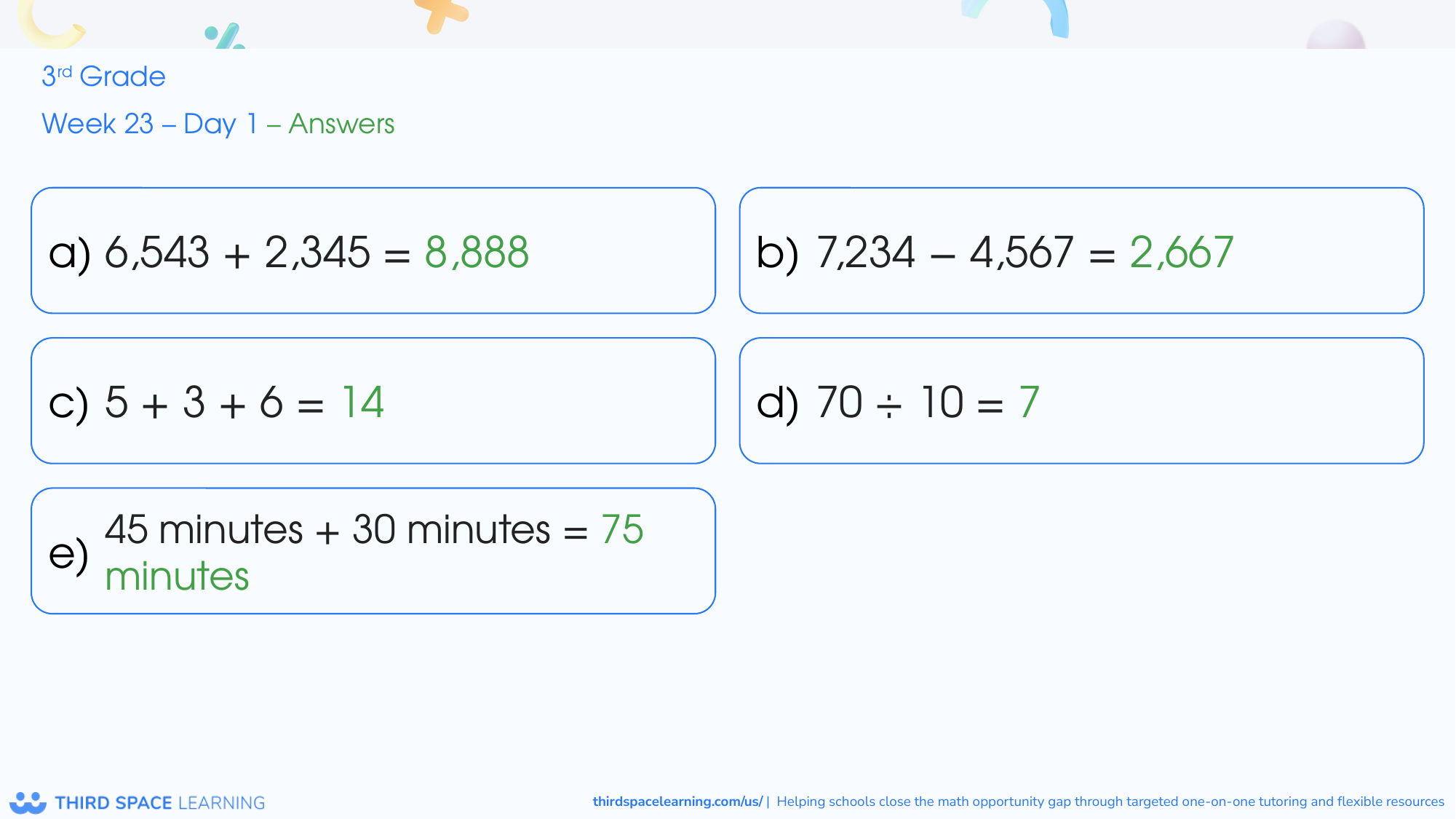

3rd Grade
Week 23 – Day 1 – Answers
6,543 + 2,345 = 8,888
7,234 − 4,567 = 2,667
5 + 3 + 6 = 14
70 ÷ 10 = 7
45 minutes + 30 minutes = 75 minutes